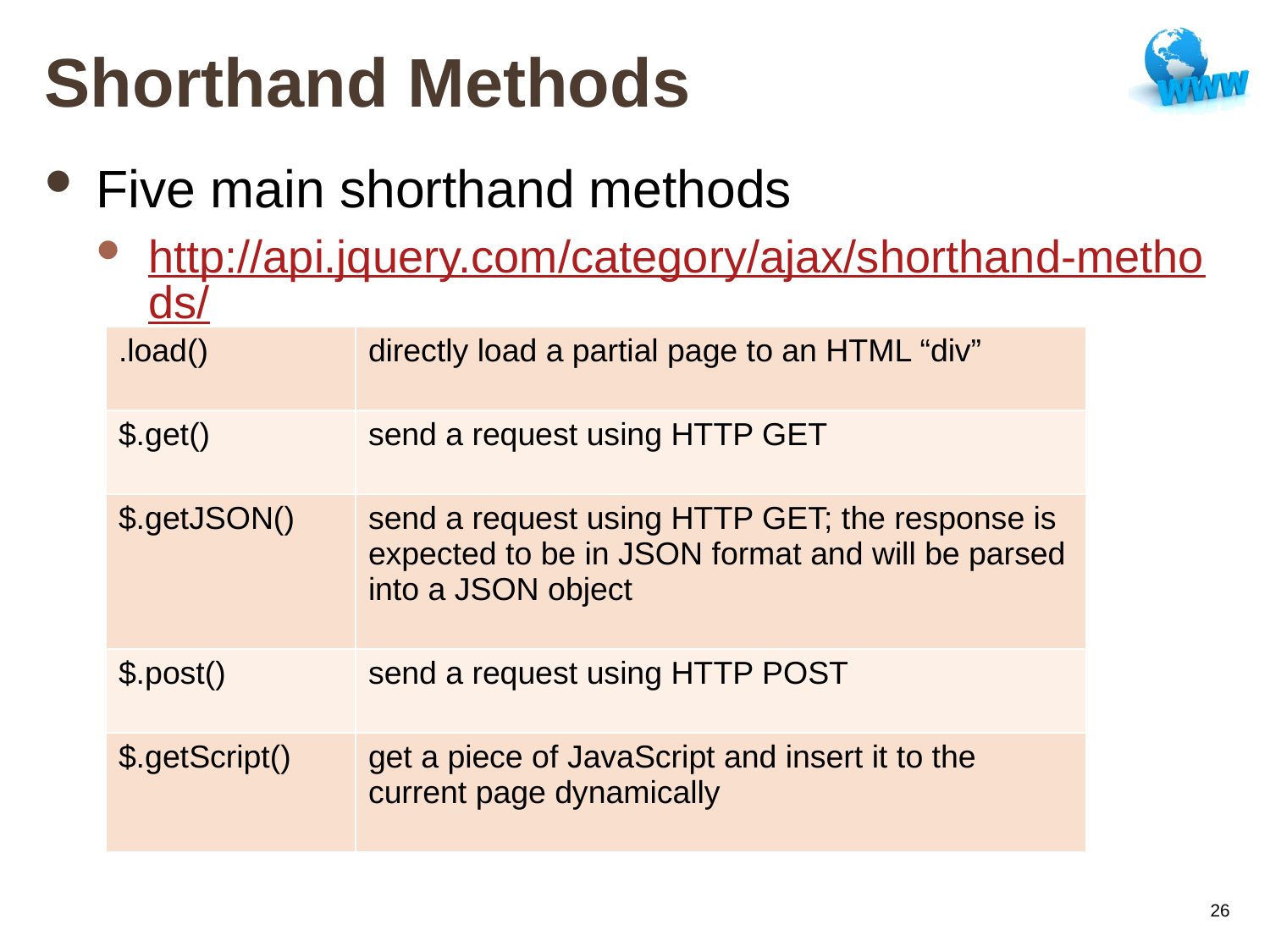

# Shorthand Methods
Five main shorthand methods
http://api.jquery.com/category/ajax/shorthand-methods/
| .load() | directly load a partial page to an HTML “div” |
| --- | --- |
| $.get() | send a request using HTTP GET |
| $.getJSON() | send a request using HTTP GET; the response is expected to be in JSON format and will be parsed into a JSON object |
| $.post() | send a request using HTTP POST |
| $.getScript() | get a piece of JavaScript and insert it to the current page dynamically |
26